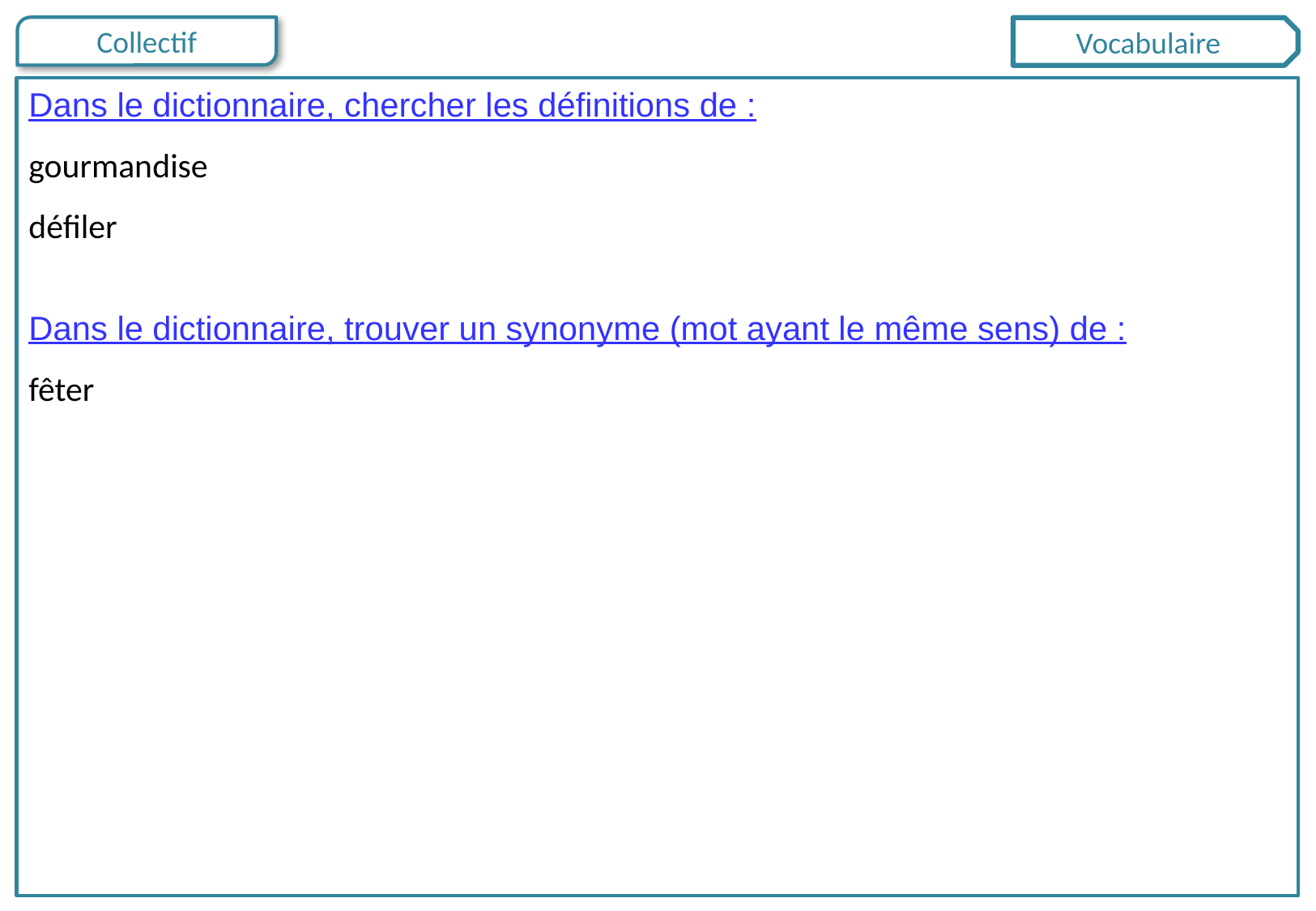

Vocabulaire
Dans le dictionnaire, chercher les définitions de :
gourmandise
défiler

Dans le dictionnaire, trouver un synonyme (mot ayant le même sens) de :
fêter